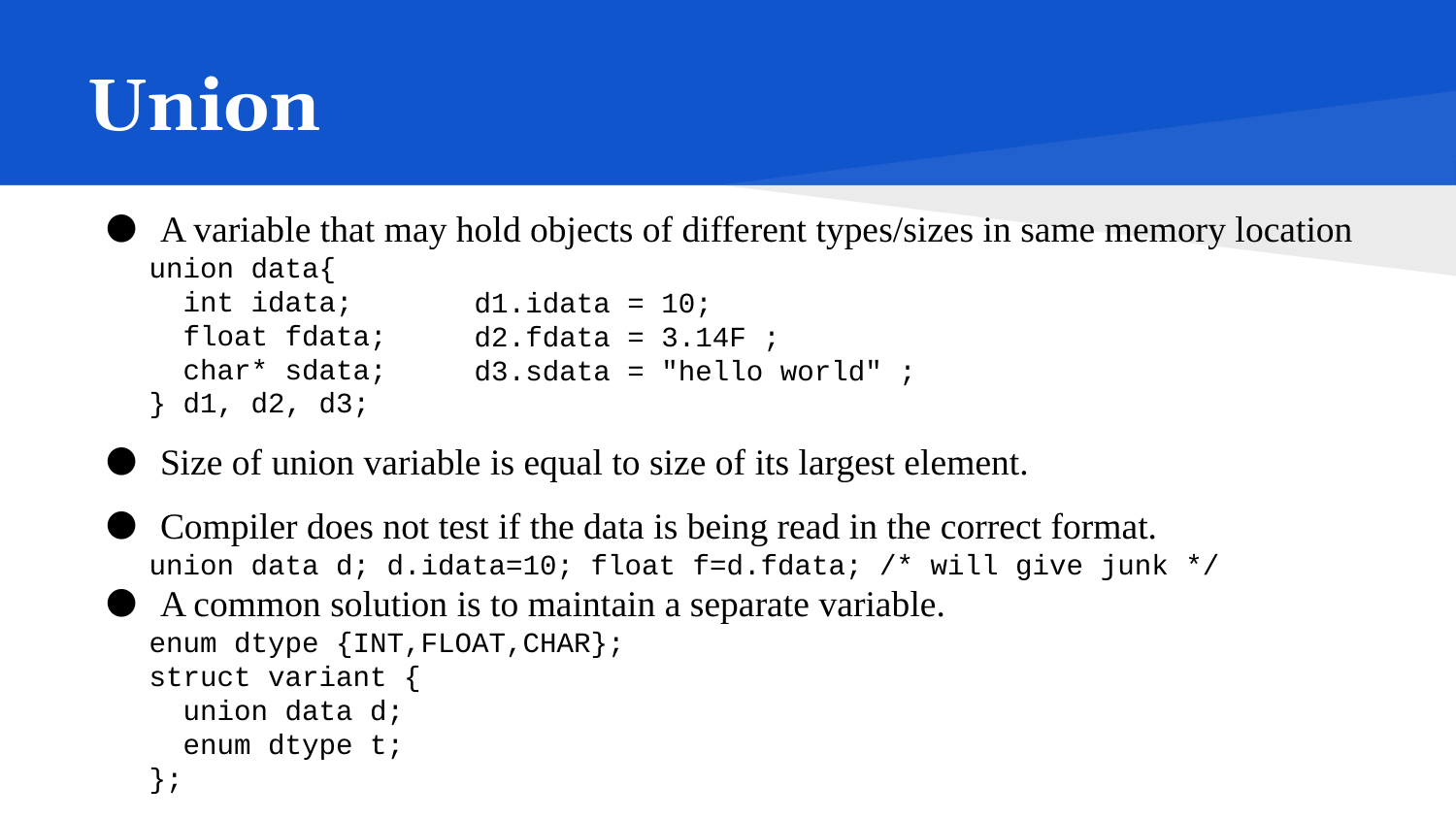

# Union
A variable that may hold objects of different types/sizes in same memory location
union data{
  int idata;
  float fdata;
  char* sdata;
} d1, d2, d3;
Size of union variable is equal to size of its largest element.
Compiler does not test if the data is being read in the correct format.
union data d; d.idata=10; float f=d.fdata; /* will give junk */
A common solution is to maintain a separate variable.
enum dtype {INT,FLOAT,CHAR};
struct variant {
  union data d;
  enum dtype t;
};

d1.idata = 10;
d2.fdata = 3.14F ;
d3.sdata = "hello world" ;